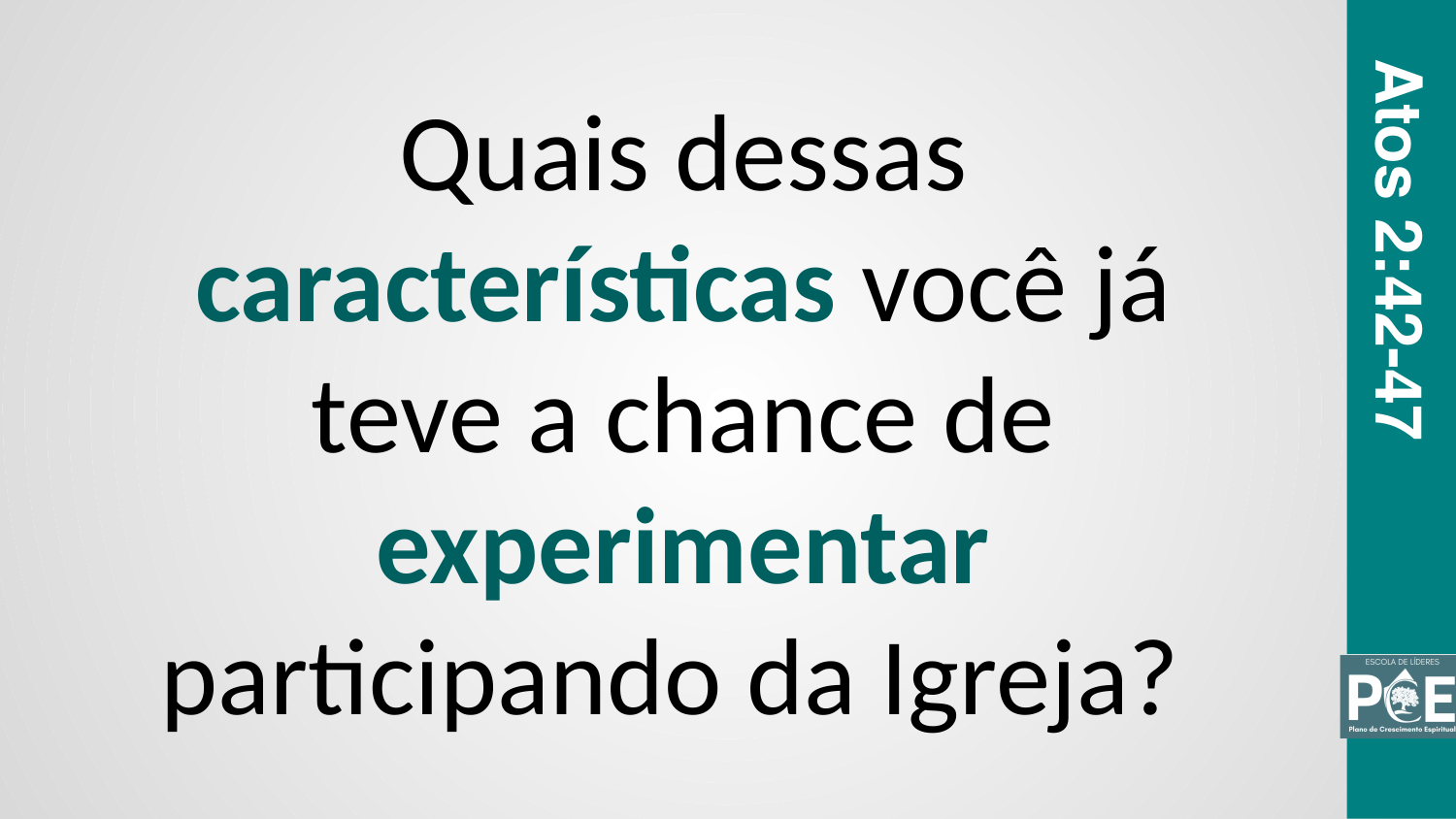

Quais dessas características você já teve a chance de experimentar participando da Igreja?
Atos 2:42-47